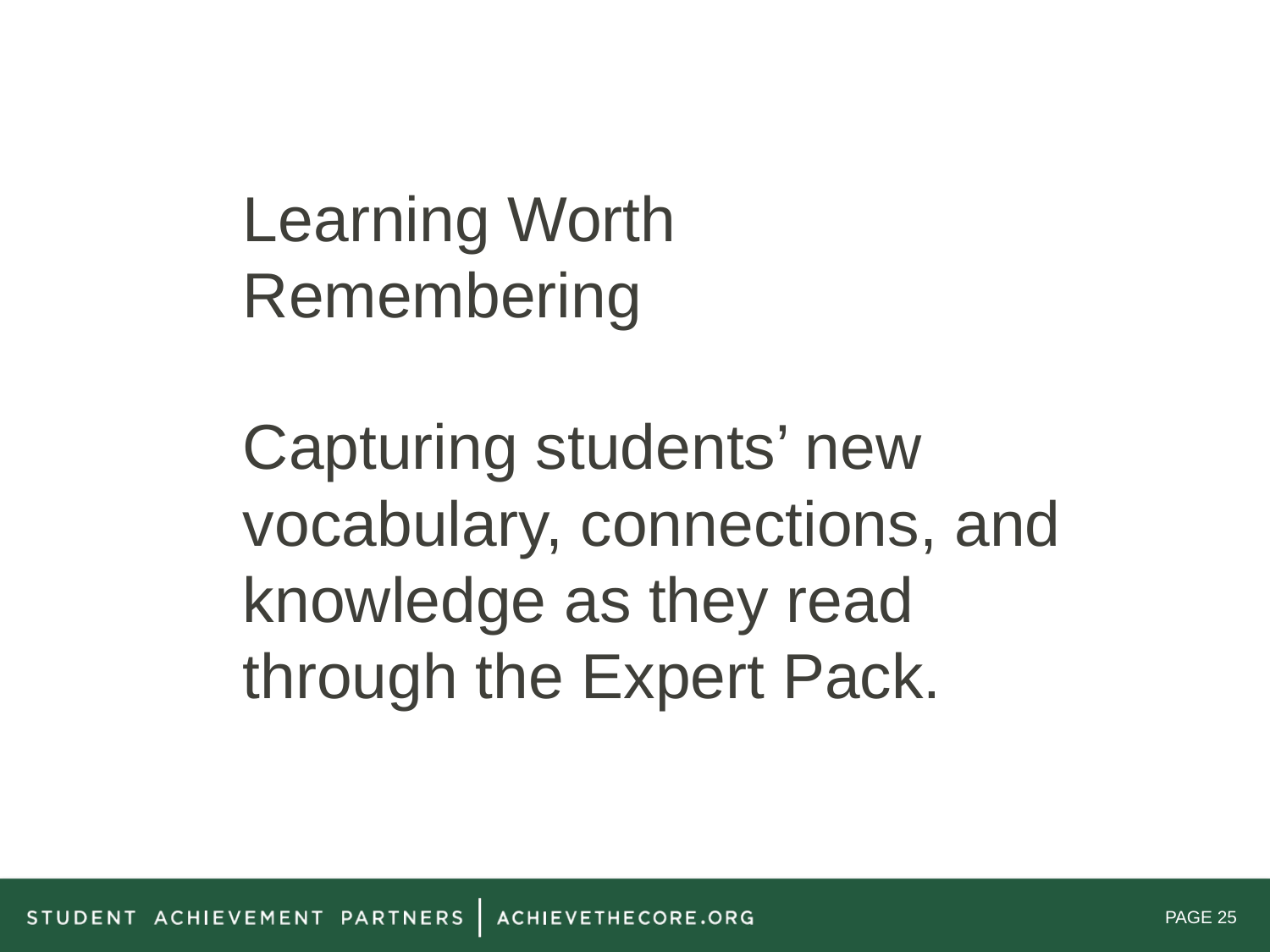

# Learning Worth Remembering Capturing students’ new vocabulary, connections, and knowledge as they read through the Expert Pack.